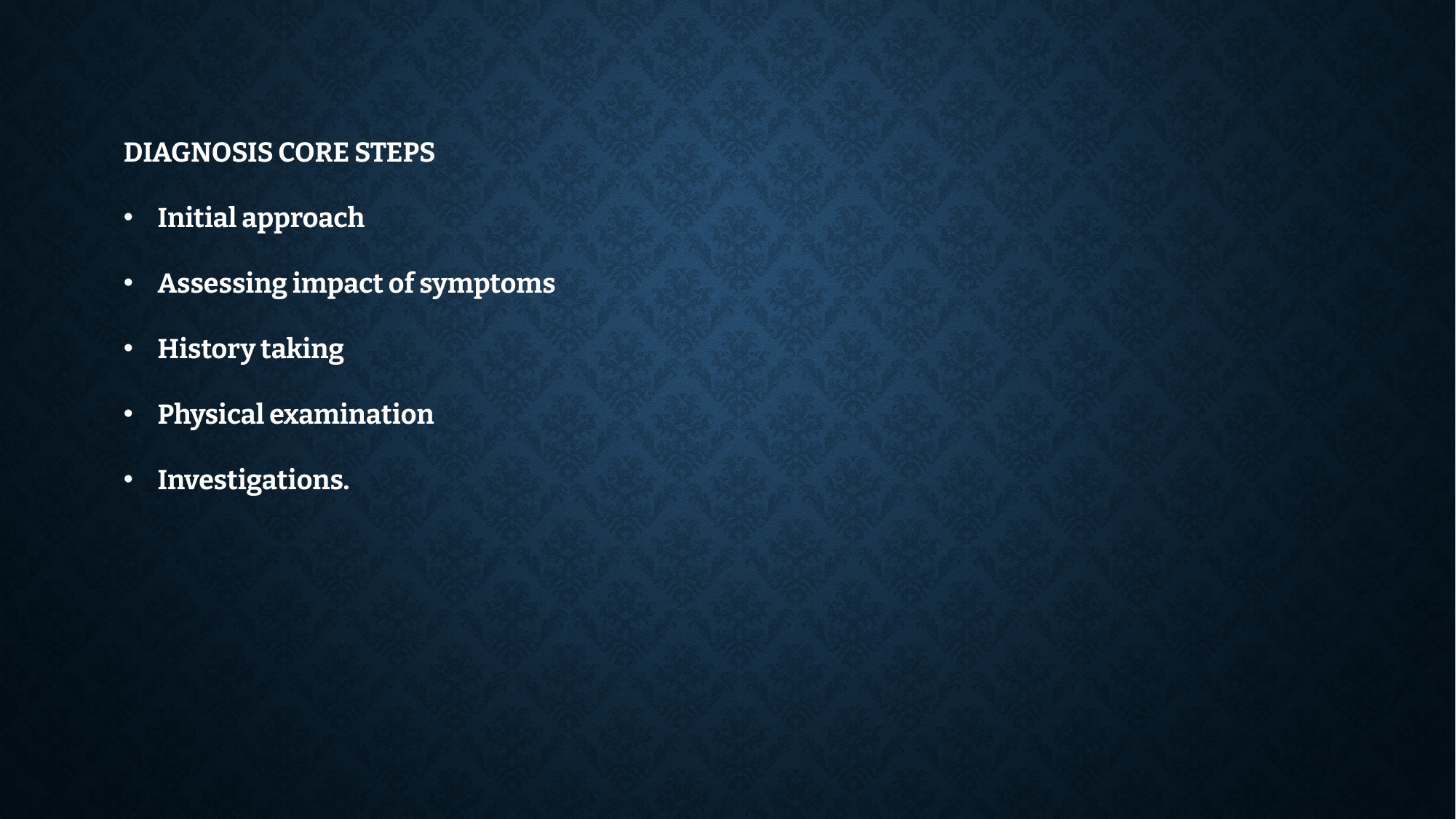

DIAGNOSIS CORE STEPS

Initial approach

Assessing impact of symptoms

History taking

Physical examination

Investigations.